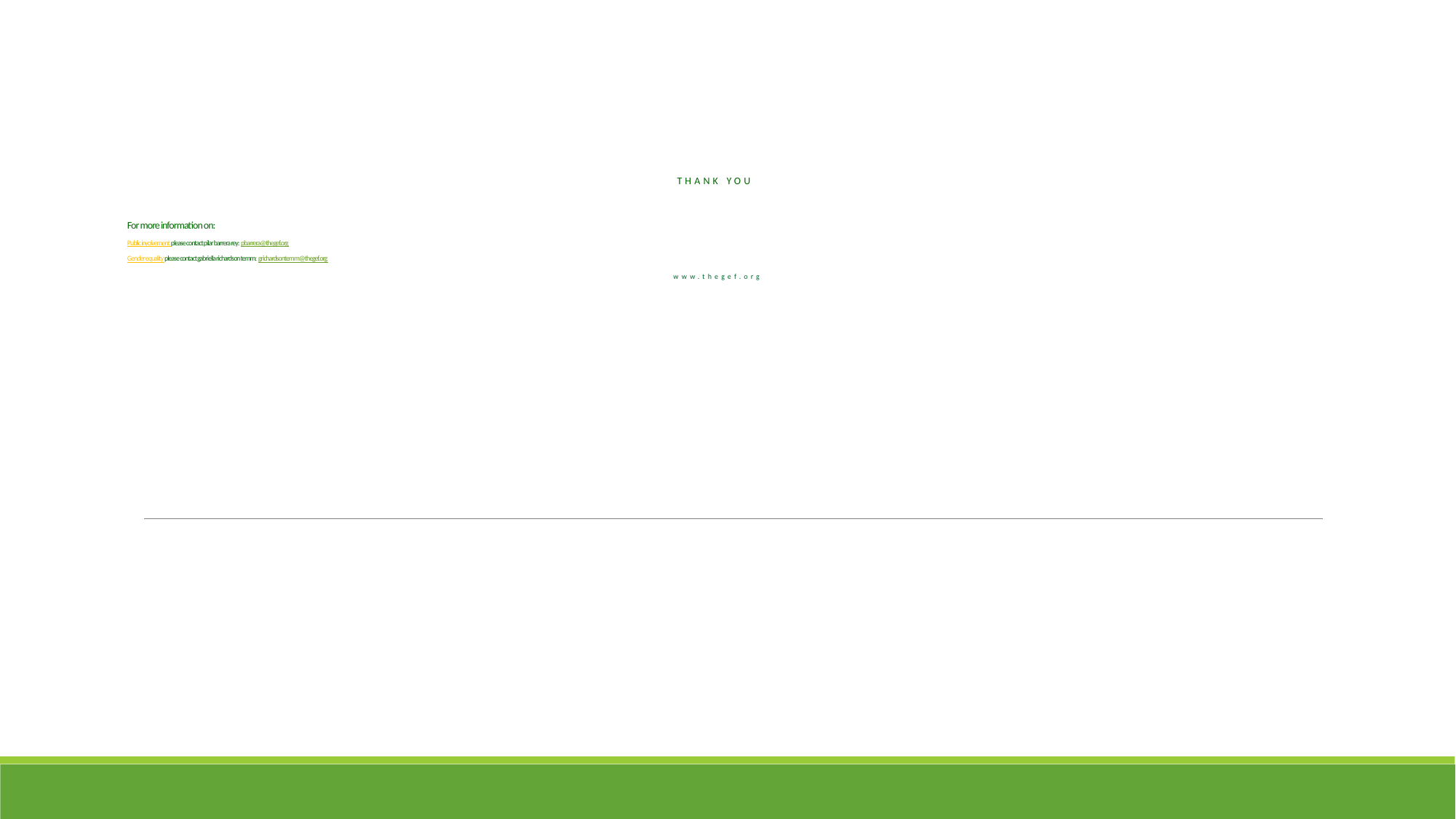

Thank you

For more information on:

Public involvement please contact pilar barrera rey: pbarrera@thegef.org

Gender equality please contact gabriella richardson temm: grichardsontemm@thegef.org

www.thegef.org